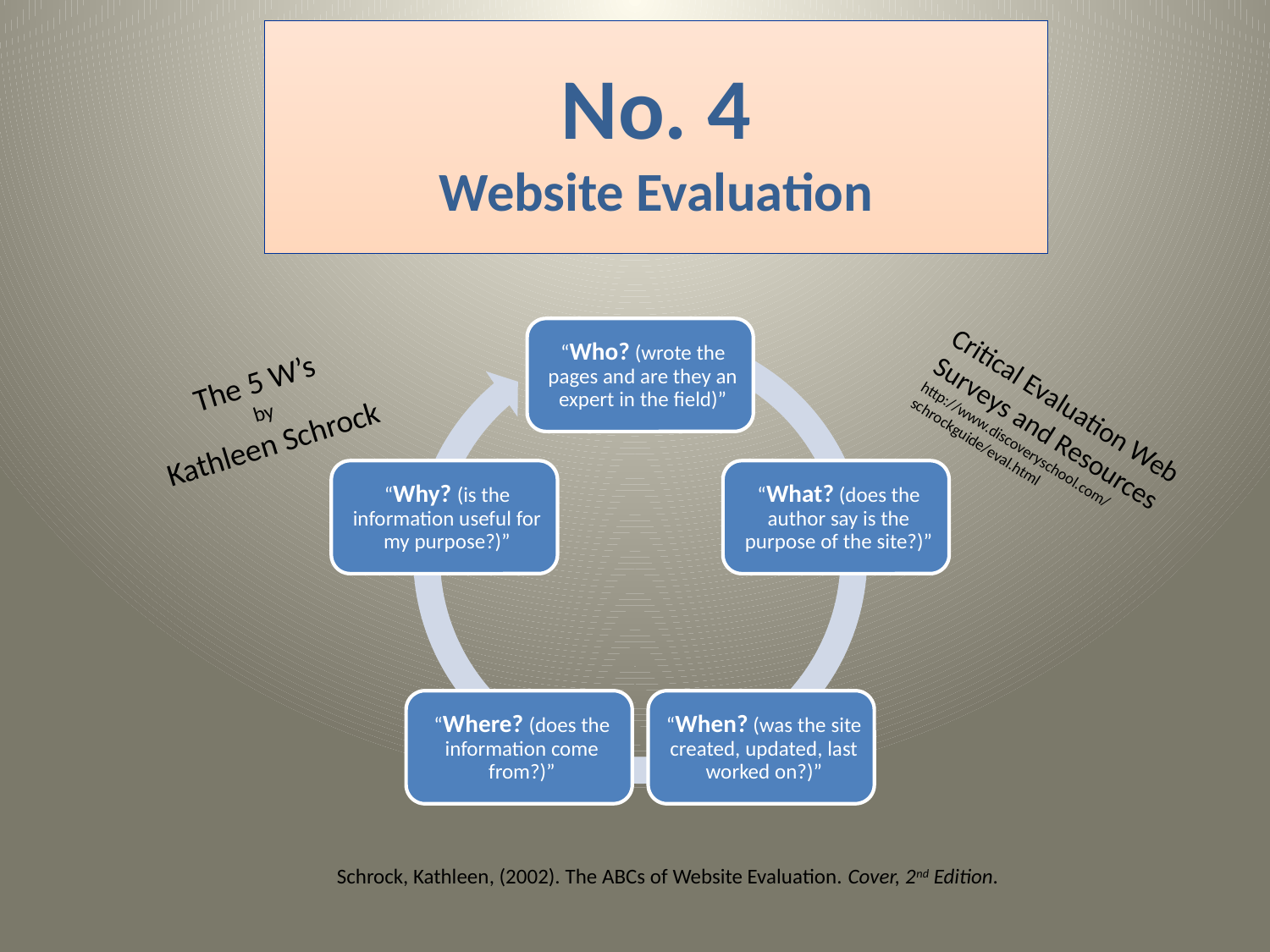

# No. 4 Website Evaluation
“Who? (wrote the pages and are they an expert in the field)”
“What? (does the author say is the purpose of the site?)”
“When? (was the site created, updated, last worked on?)”
“Where? (does the information come from?)”
“Why? (is the information useful for my purpose?)”
The 5 W’s
by
Kathleen Schrock
Critical Evaluation Web Surveys and Resources
http://www.discoveryschool.com/schrockguide/eval.html
                     Schrock, Kathleen, (2002). The ABCs of Website Evaluation. Cover, 2nd Edition.